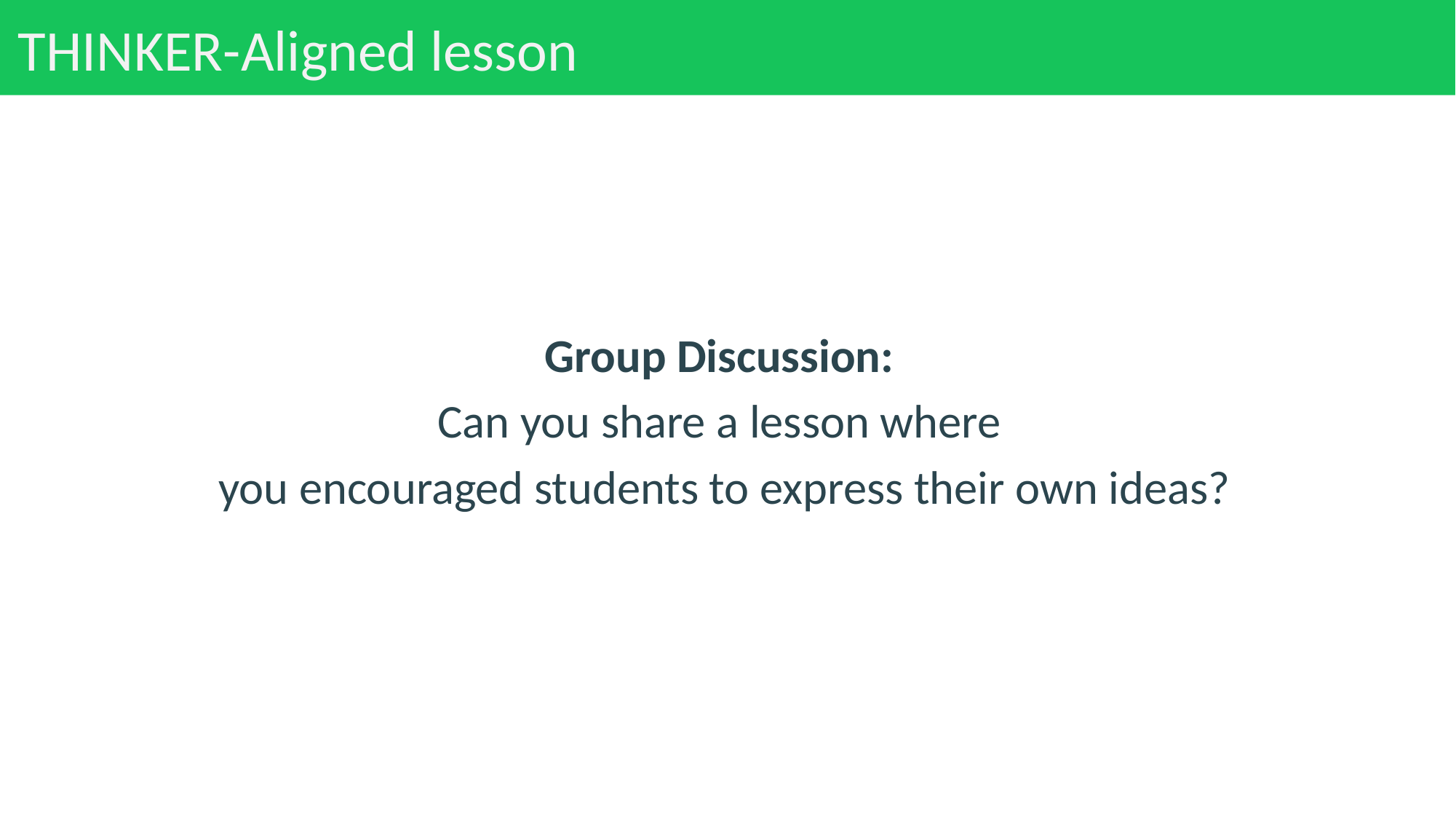

# THINKER-Aligned lesson
Group Discussion:
Can you share a lesson where
you encouraged students to express their own ideas?